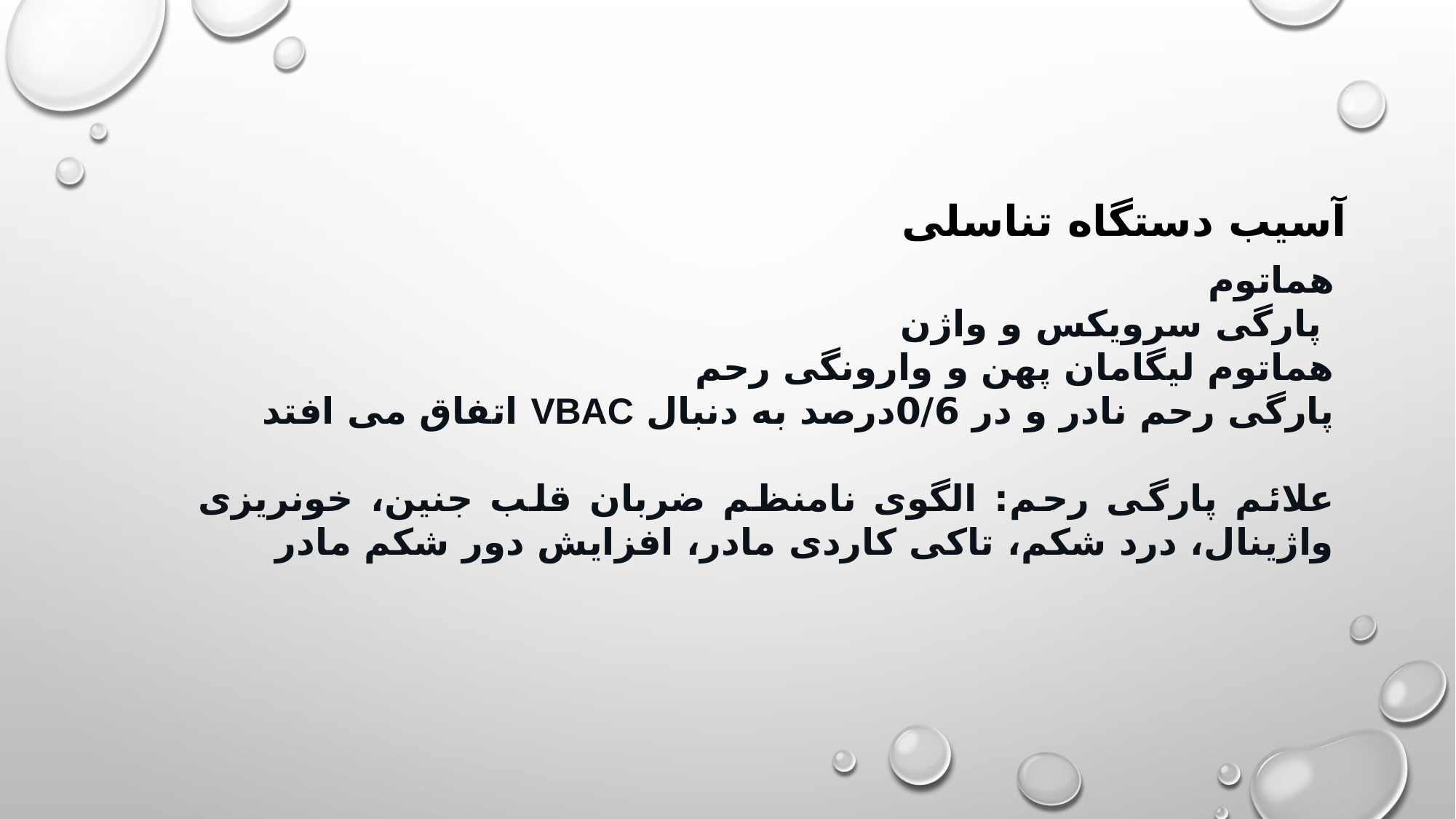

آسیب دستگاه تناسلی
هماتوم
 پارگی سرویکس و واژن
هماتوم لیگامان پهن و وارونگی رحم
پارگی رحم نادر و در 0/6درصد به دنبال VBAC اتفاق می افتد

علائم پارگی رحم: الگوی نامنظم ضربان قلب جنین، خونریزی واژینال، درد شکم، تاکی کاردی مادر، افزایش دور شکم مادر